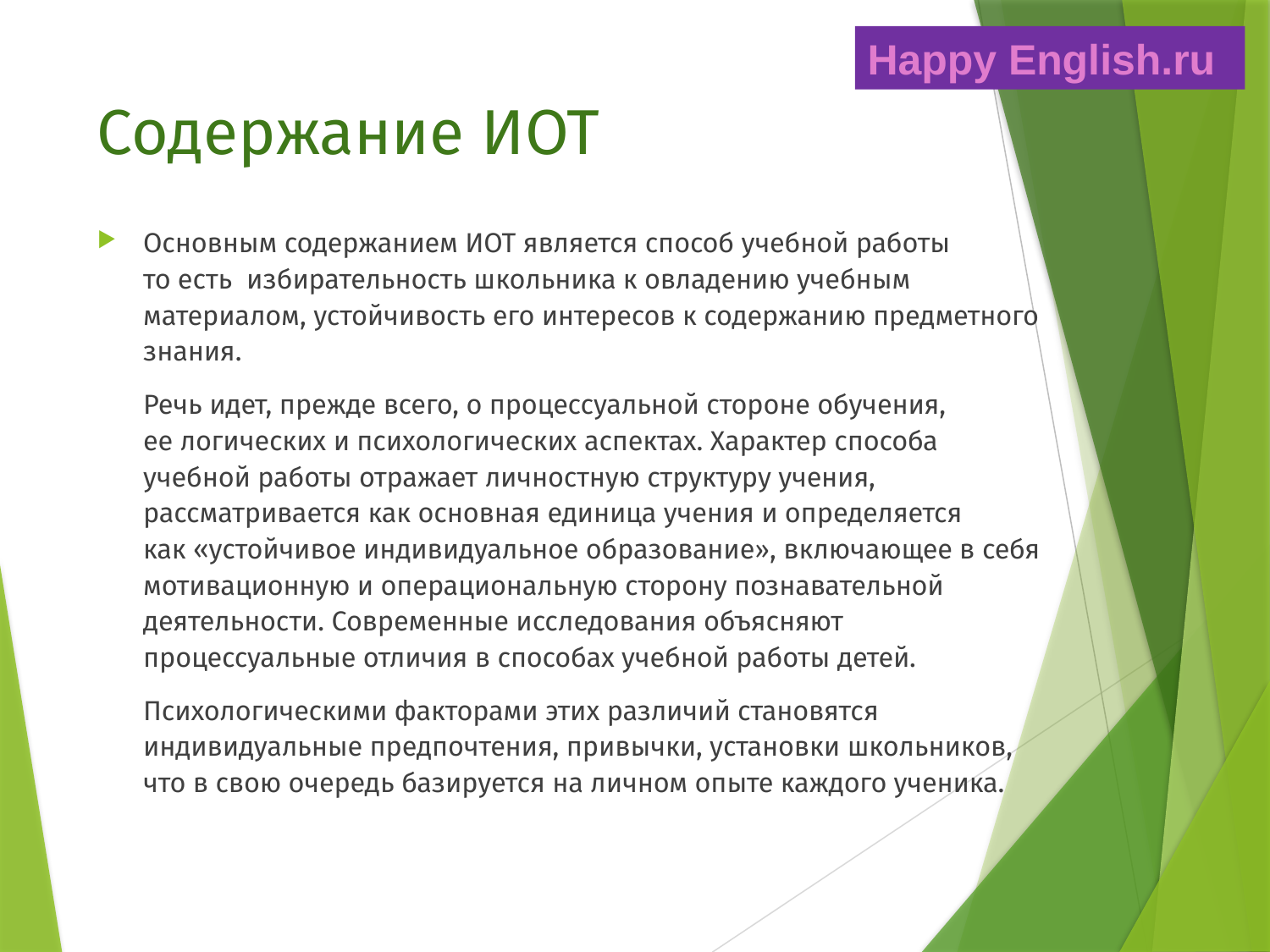

Happy English.ru
# Содержание ИОТ
Основным содержанием ИОТ является способ учебной работы
то есть  избирательность школьника к овладению учебным материалом, устойчивость его интересов к содержанию предметного знания. 
Речь идет, прежде всего, о процессуальной стороне обучения,
ее логических и психологических аспектах. Характер способа учебной работы отражает личностную структуру учения, рассматривается как основная единица учения и определяется
как «устойчивое индивидуальное образование», включающее в себя мотивационную и операциональную сторону познавательной деятельности. Современные исследования объясняют процессуальные отличия в способах учебной работы детей.
Психологическими факторами этих различий становятся индивидуальные предпочтения, привычки, установки школьников, что в свою очередь базируется на личном опыте каждого ученика.